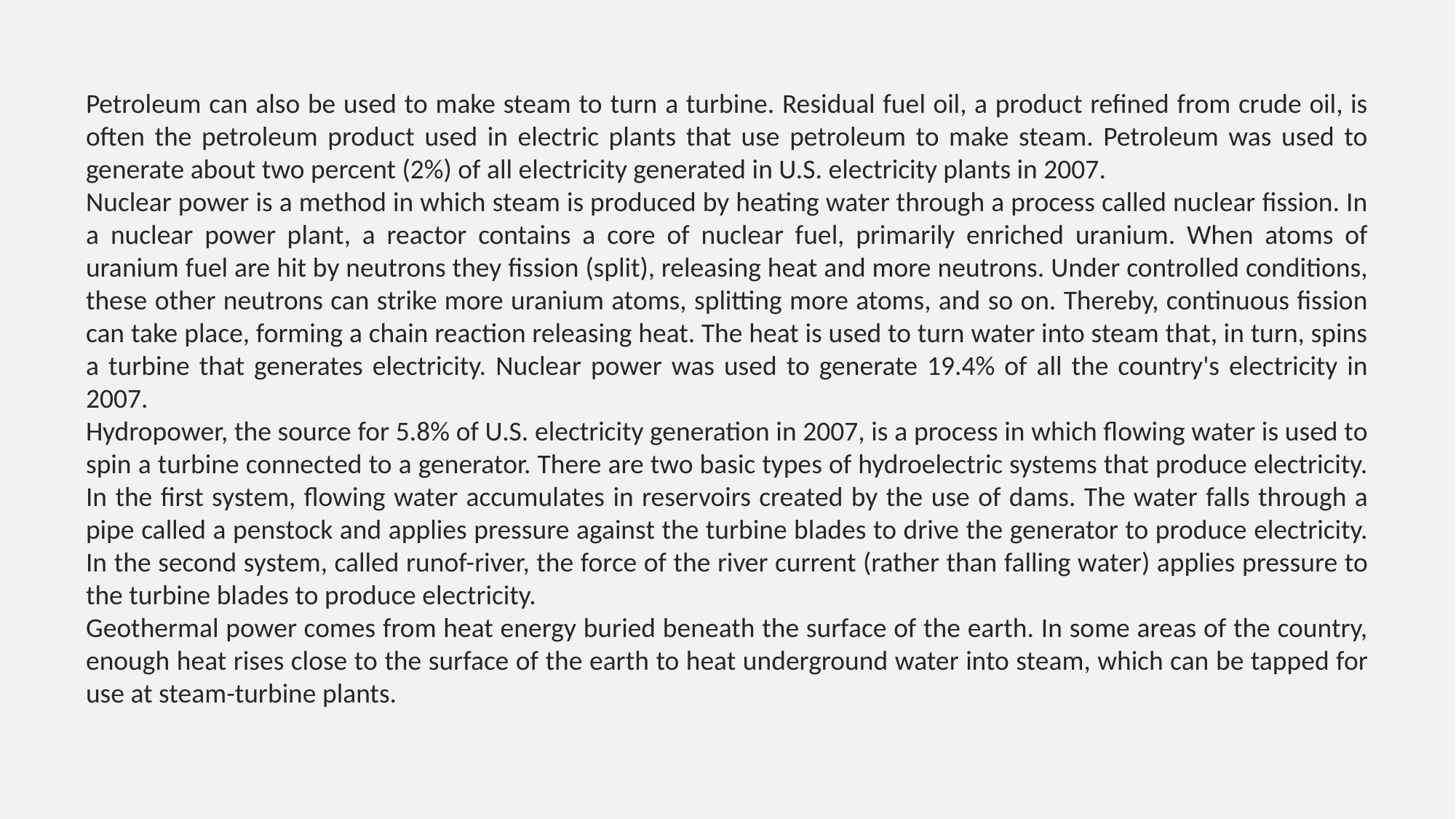

Petroleum can also be used to make steam to turn a turbine. Residual fuel oil, a product refined from crude oil, is often the petroleum product used in electric plants that use petroleum to make steam. Petroleum was used to generate about two percent (2%) of all electricity generated in U.S. electricity plants in 2007.
Nuclear power is a method in which steam is produced by heating water through a process called nuclear fission. In a nuclear power plant, a reactor contains a core of nuclear fuel, primarily enriched uranium. When atoms of uranium fuel are hit by neutrons they fission (split), releasing heat and more neutrons. Under controlled conditions, these other neutrons can strike more uranium atoms, splitting more atoms, and so on. Thereby, continuous fission can take place, forming a chain reaction releasing heat. The heat is used to turn water into steam that, in turn, spins a turbine that generates electricity. Nuclear power was used to generate 19.4% of all the country's electricity in 2007.
Hydropower, the source for 5.8% of U.S. electricity generation in 2007, is a process in which flowing water is used to spin a turbine connected to a generator. There are two basic types of hydroelectric systems that produce electricity. In the first system, flowing water accumulates in reservoirs created by the use of dams. The water falls through a pipe called a penstock and applies pressure against the turbine blades to drive the generator to produce electricity. In the second system, called runof-river, the force of the river current (rather than falling water) applies pressure to the turbine blades to produce electricity.
Geothermal power comes from heat energy buried beneath the surface of the earth. In some areas of the country, enough heat rises close to the surface of the earth to heat underground water into steam, which can be tapped for use at steam-turbine plants.